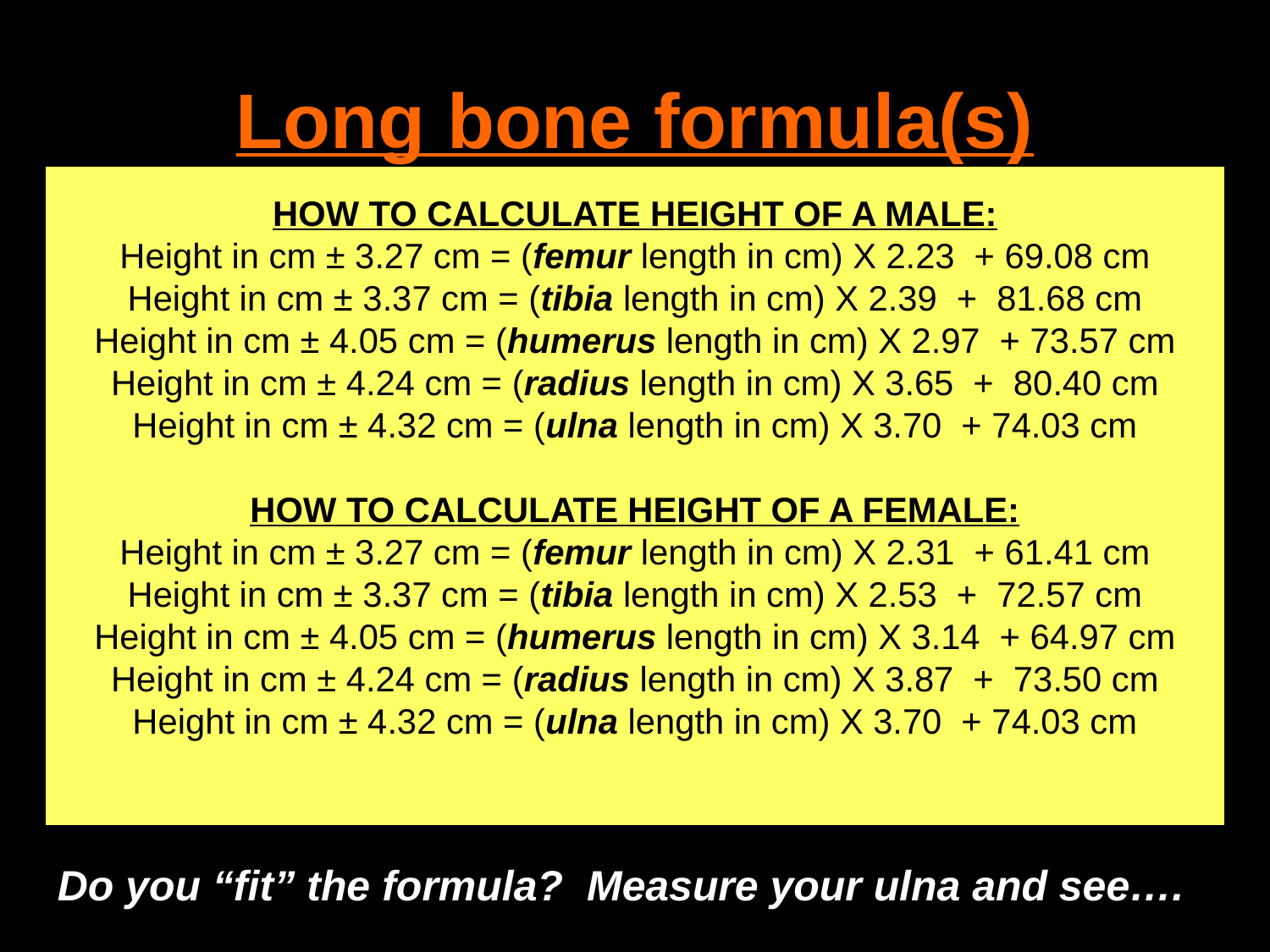

# Long bone formula(s)

HOW TO CALCULATE HEIGHT OF A MALE:
Height in cm ± 3.27 cm = (femur length in cm) X 2.23  + 69.08 cm
Height in cm ± 3.37 cm = (tibia length in cm) X 2.39  +  81.68 cm
Height in cm ± 4.05 cm = (humerus length in cm) X 2.97  + 73.57 cm
Height in cm ± 4.24 cm = (radius length in cm) X 3.65  +  80.40 cm
Height in cm ± 4.32 cm = (ulna length in cm) X 3.70  + 74.03 cm

HOW TO CALCULATE HEIGHT OF A FEMALE:
Height in cm ± 3.27 cm = (femur length in cm) X 2.31  + 61.41 cm
Height in cm ± 3.37 cm = (tibia length in cm) X 2.53  +  72.57 cm
Height in cm ± 4.05 cm = (humerus length in cm) X 3.14  + 64.97 cm
Height in cm ± 4.24 cm = (radius length in cm) X 3.87  +  73.50 cm
Height in cm ± 4.32 cm = (ulna length in cm) X 3.70  + 74.03 cm
Do you “fit” the formula?  Measure your ulna and see….